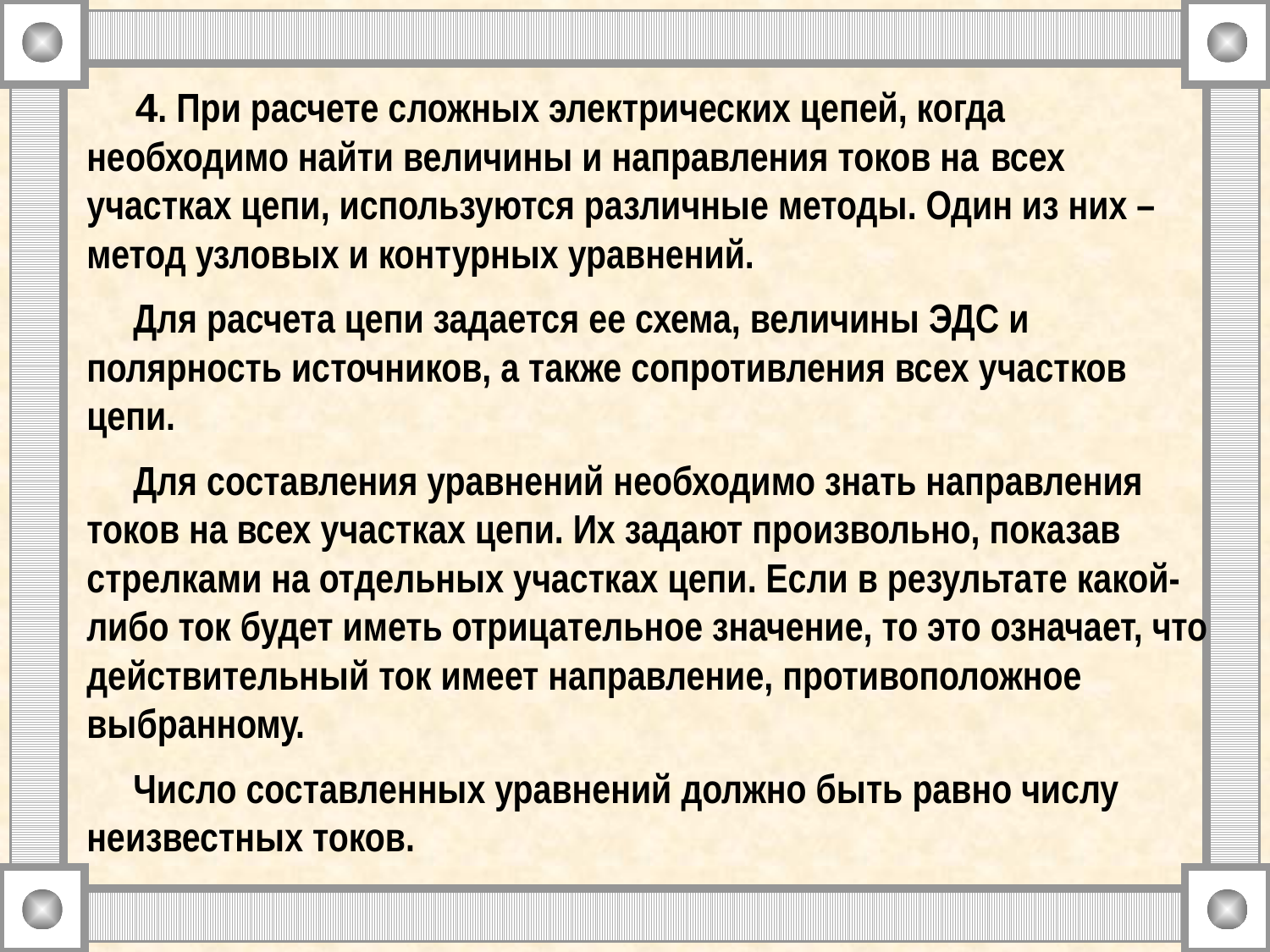

4. При расчете сложных электрических цепей, когда необходимо найти величины и направления токов на всех участках цепи, используются различные методы. Один из них – метод узловых и контурных уравнений.
     Для расчета цепи задается ее схема, величины ЭДС и полярность источников, а также сопротивления всех участков цепи.
     Для составления уравнений необходимо знать направления токов на всех участках цепи. Их задают произвольно, показав стрелками на отдельных участках цепи. Если в результате какой-либо ток будет иметь отрицательное значение, то это означает, что действительный ток имеет направление, противоположное выбранному.
     Число составленных уравнений должно быть равно числу неизвестных токов.